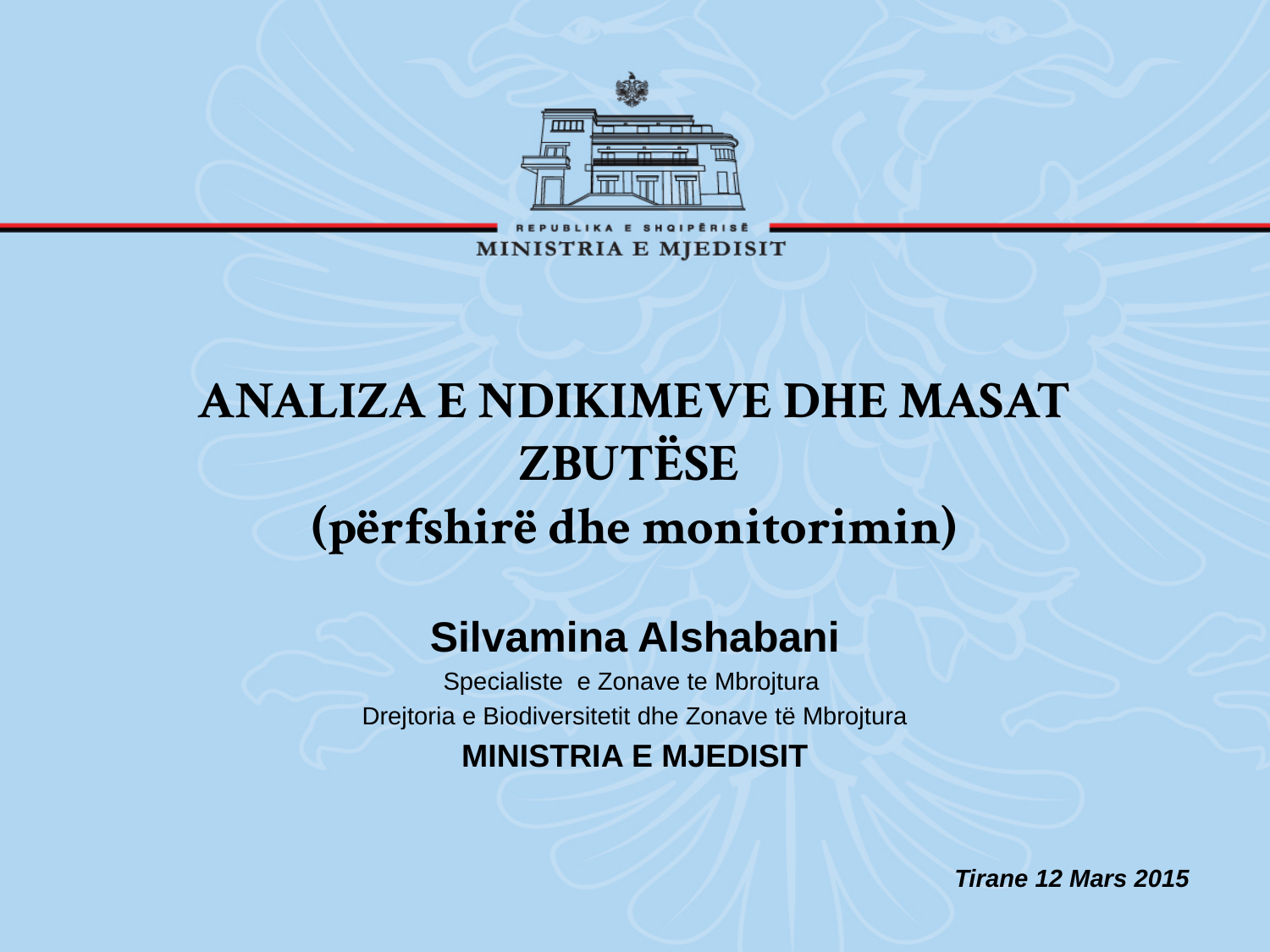

# ANALIZA E NDIKIMEVE DHE MASAT ZBUTËSE (përfshirë dhe monitorimin)
Silvamina Alshabani
Specialiste  e Zonave te Mbrojtura
Drejtoria e Biodiversitetit dhe Zonave të Mbrojtura
MINISTRIA E MJEDISIT

Tirane 12 Mars 2015